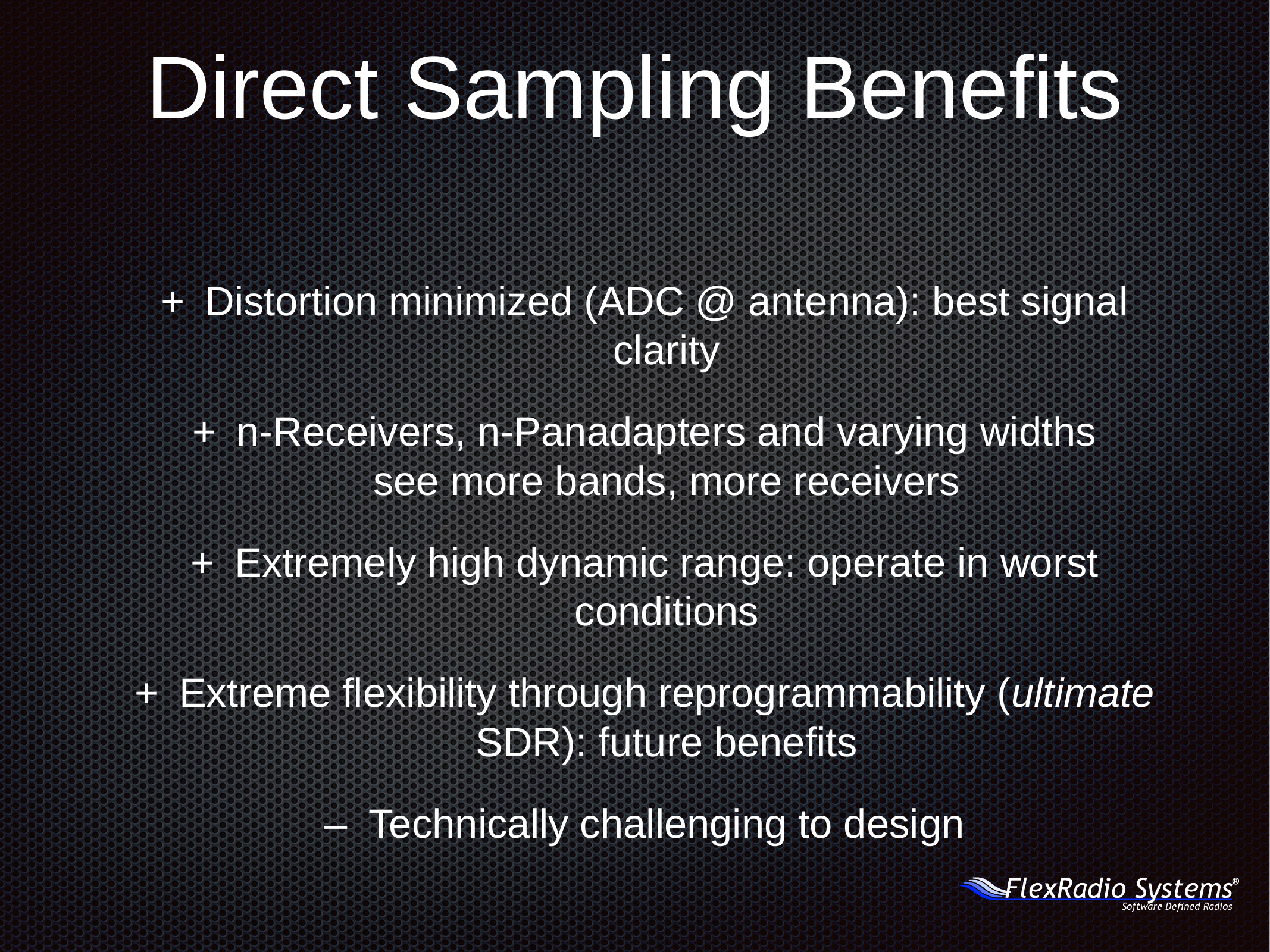

Direct Sampling Benefits
+	Distortion minimized (ADC @ antenna): best signal clarity
+	n-Receivers, n-Panadapters and varying widths
see more bands, more receivers
+	Extremely high dynamic range: operate in worst conditions
+	Extreme flexibility through reprogrammability (ultimate SDR): future benefits
–	Technically challenging to design